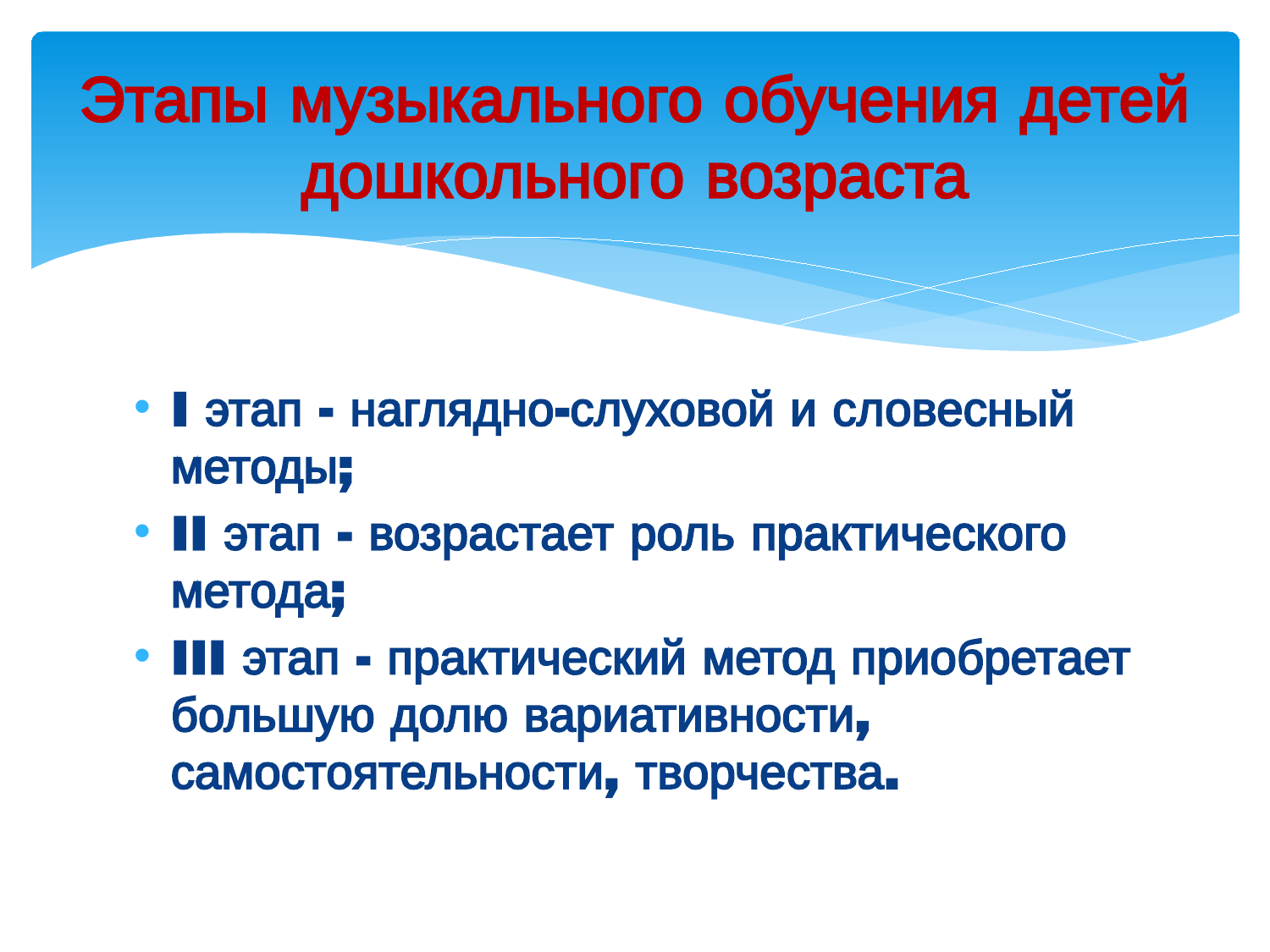

# Этапы музыкального обучения детей дошкольного возраста
I этап - наглядно-слуховой и словесный методы;
II этап - возрастает роль практического метода;
III этап - практический метод приобретает большую долю вариативности, самостоятельности, творчества.